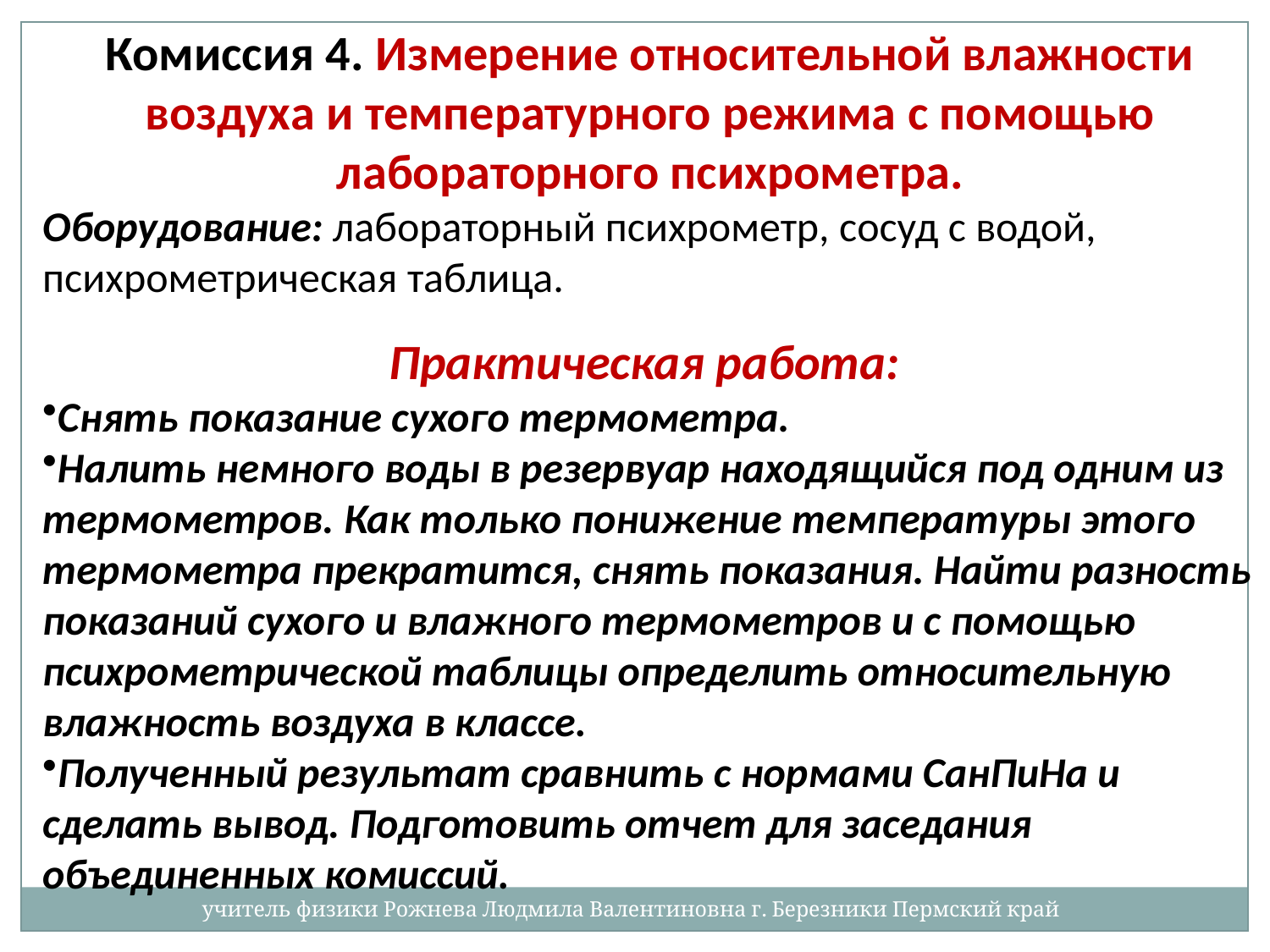

Комиссия 4. Измерение относительной влажности воздуха и температурного режима с помощью лабораторного психрометра.
Оборудование: лабораторный психрометр, сосуд с водой, психрометрическая таблица.

Практическая работа:
Снять показание сухого термометра.
Налить немного воды в резервуар находящийся под одним из термометров. Как только понижение температуры этого термометра прекратится, снять показания. Найти разность показаний сухого и влажного термометров и с помощью психрометрической таблицы определить относительную влажность воздуха в классе.
Полученный результат сравнить с нормами СанПиНа и сделать вывод. Подготовить отчет для заседания объединенных комиссий.
учитель физики Рожнева Людмила Валентиновна г. Березники Пермский край